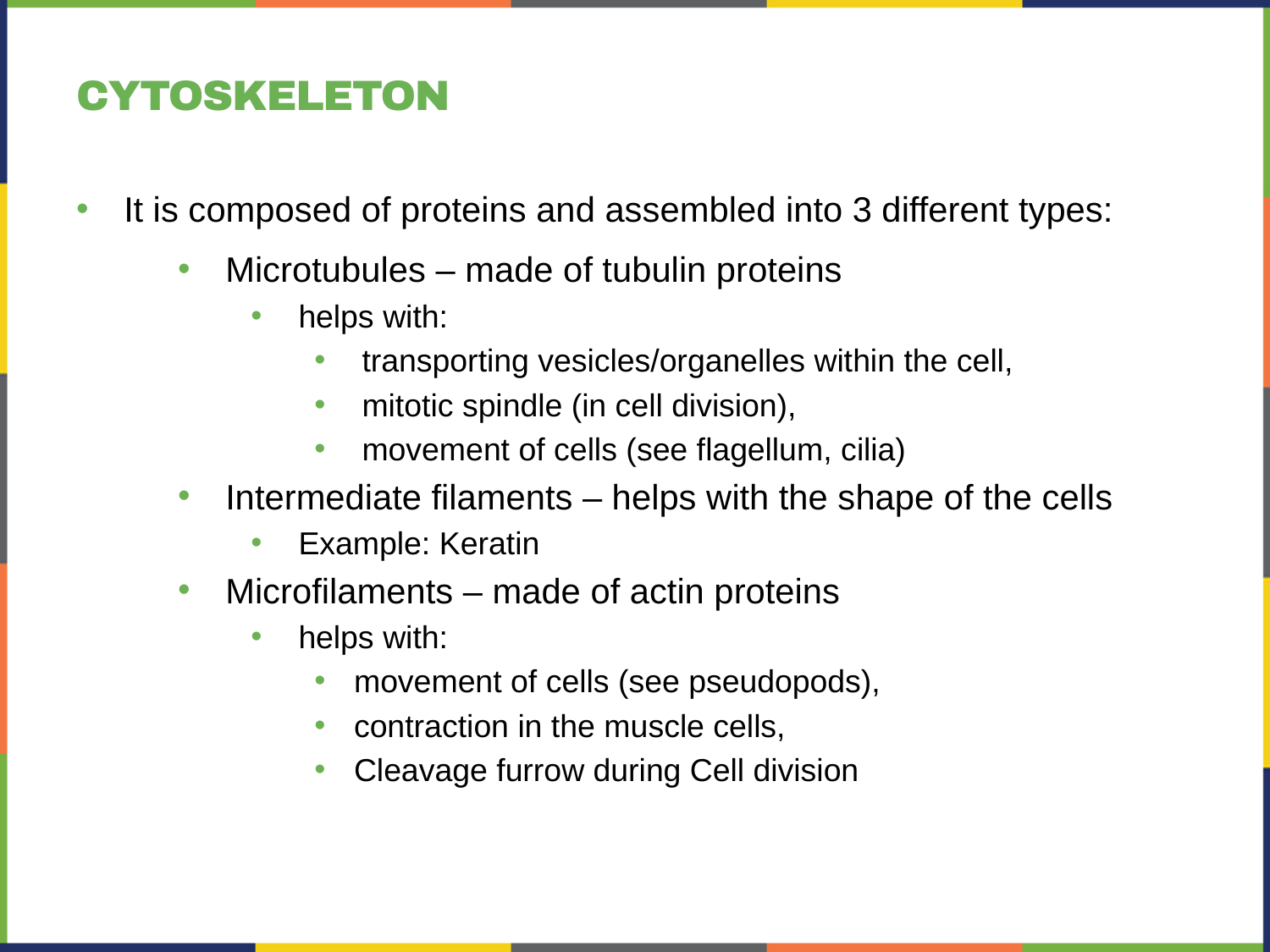

# Cytoskeleton
It is composed of proteins and assembled into 3 different types:
Microtubules – made of tubulin proteins
helps with:
transporting vesicles/organelles within the cell,
mitotic spindle (in cell division),
movement of cells (see flagellum, cilia)
Intermediate filaments – helps with the shape of the cells
Example: Keratin
Microfilaments – made of actin proteins
helps with:
movement of cells (see pseudopods),
contraction in the muscle cells,
Cleavage furrow during Cell division